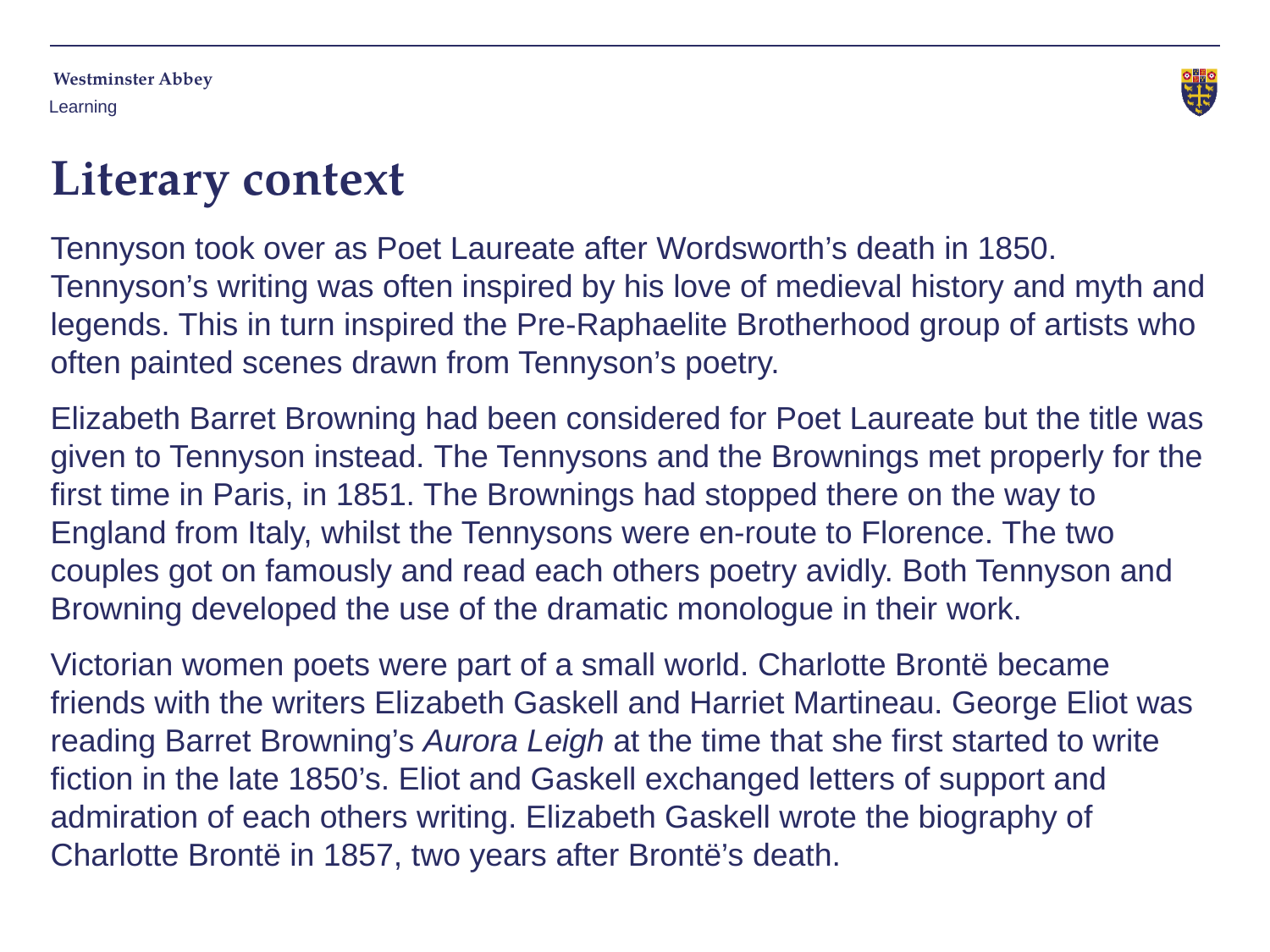

Learning
# Literary context
Tennyson took over as Poet Laureate after Wordsworth’s death in 1850. Tennyson’s writing was often inspired by his love of medieval history and myth and legends. This in turn inspired the Pre-Raphaelite Brotherhood group of artists who often painted scenes drawn from Tennyson’s poetry.
Elizabeth Barret Browning had been considered for Poet Laureate but the title was given to Tennyson instead. The Tennysons and the Brownings met properly for the first time in Paris, in 1851. The Brownings had stopped there on the way to England from Italy, whilst the Tennysons were en-route to Florence. The two couples got on famously and read each others poetry avidly. Both Tennyson and Browning developed the use of the dramatic monologue in their work.
Victorian women poets were part of a small world. Charlotte Brontë became friends with the writers Elizabeth Gaskell and Harriet Martineau. George Eliot was reading Barret Browning’s Aurora Leigh at the time that she first started to write fiction in the late 1850’s. Eliot and Gaskell exchanged letters of support and admiration of each others writing. Elizabeth Gaskell wrote the biography of Charlotte Brontë in 1857, two years after Brontë’s death.